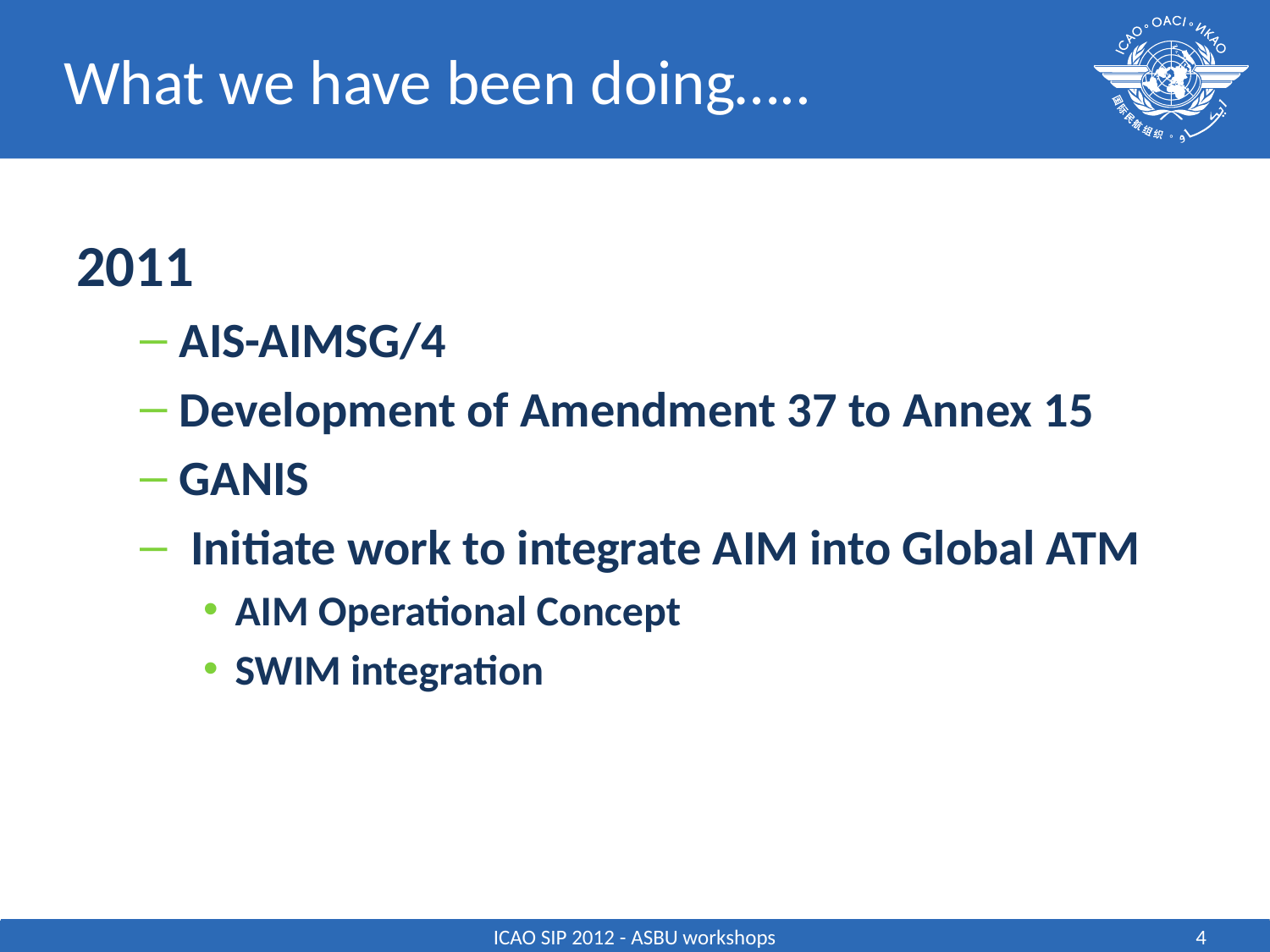

# What we have been doing…..
2011
AIS-AIMSG/4
Development of Amendment 37 to Annex 15
GANIS
 Initiate work to integrate AIM into Global ATM
AIM Operational Concept
SWIM integration

ICAO SIP 2012 - ASBU workshops
4